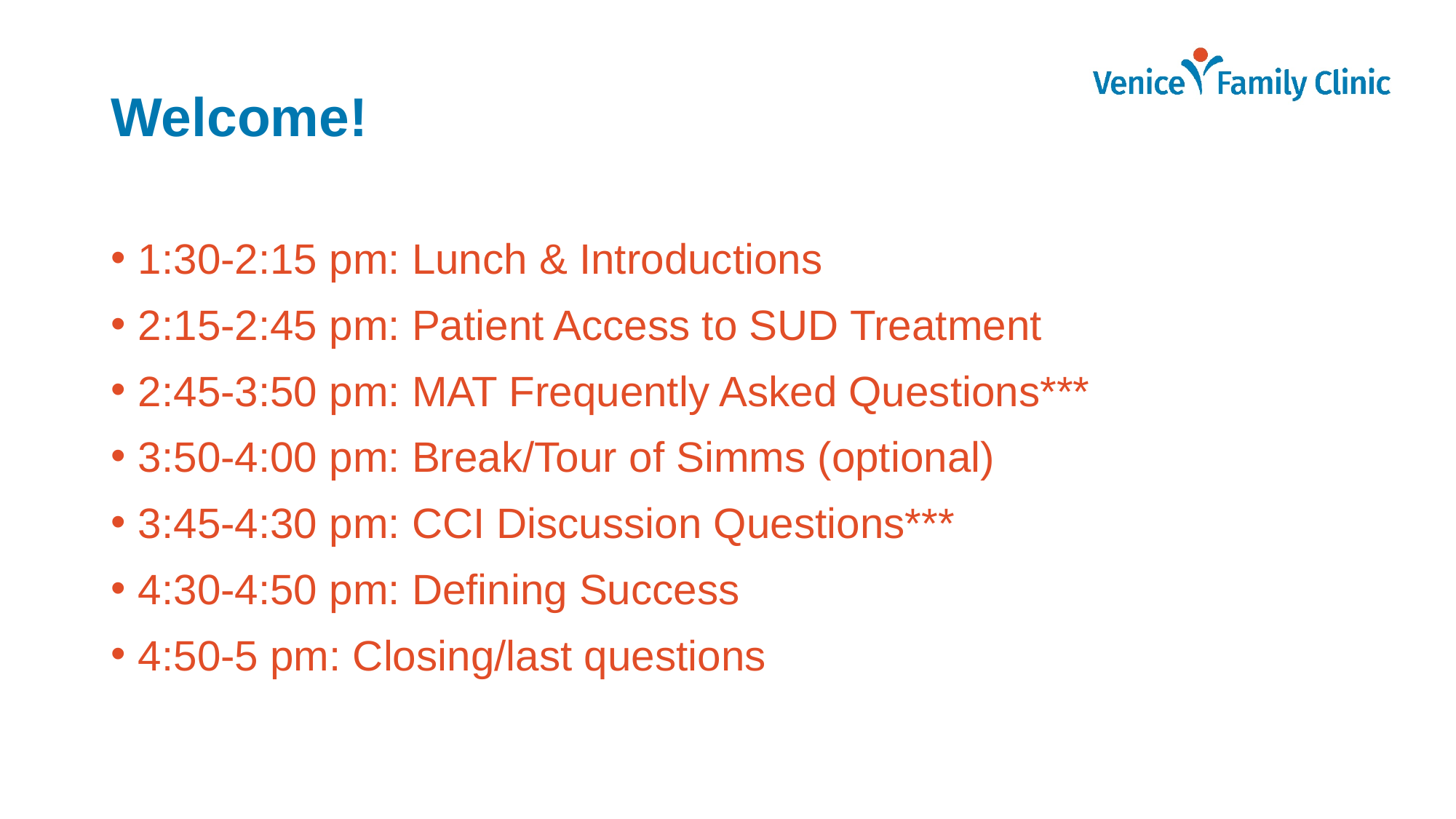

# Welcome!
1:30-2:15 pm: Lunch & Introductions
2:15-2:45 pm: Patient Access to SUD Treatment
2:45-3:50 pm: MAT Frequently Asked Questions***
3:50-4:00 pm: Break/Tour of Simms (optional)
3:45-4:30 pm: CCI Discussion Questions***
4:30-4:50 pm: Defining Success
4:50-5 pm: Closing/last questions